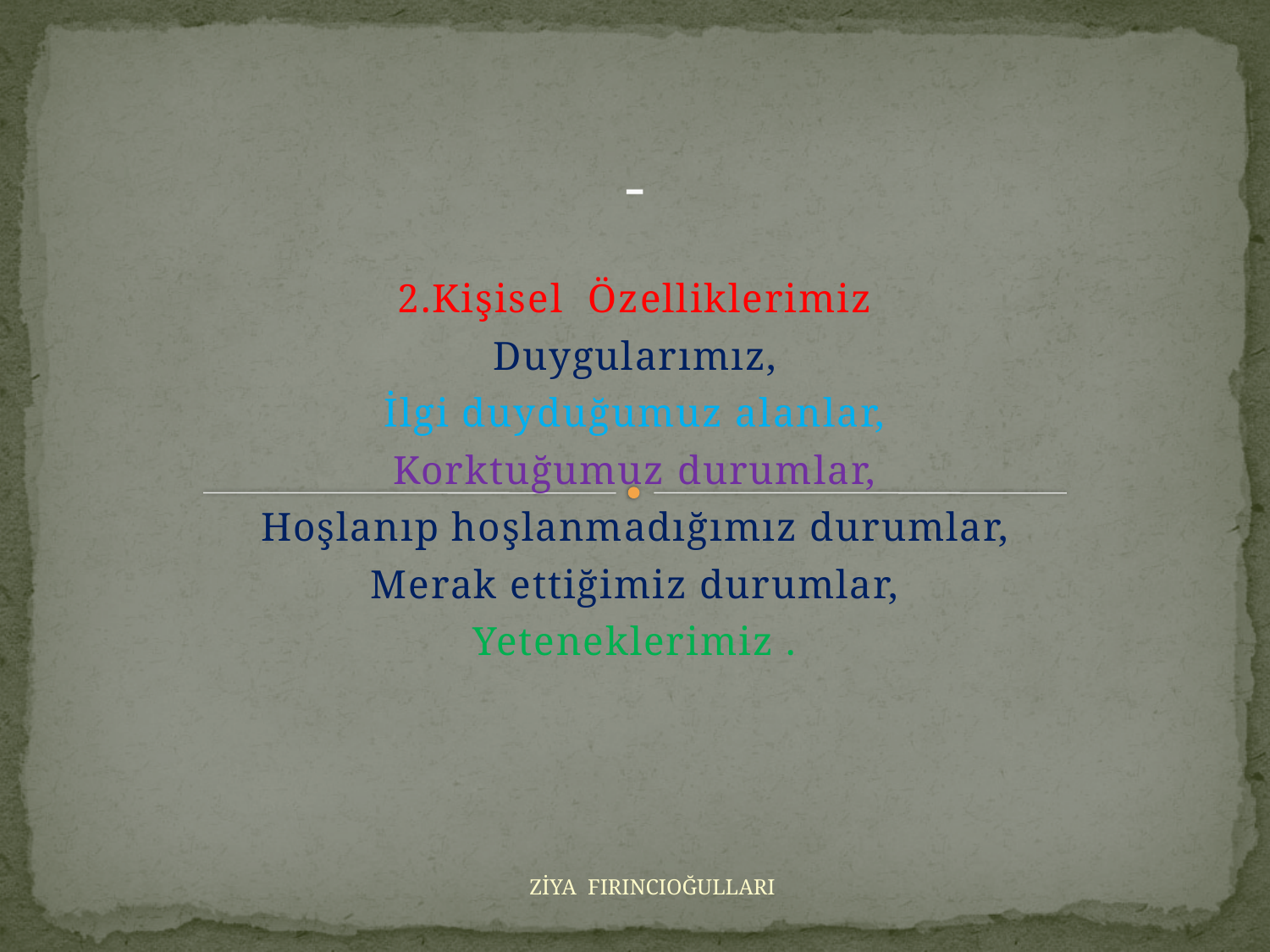

# -
2.Kişisel  Özelliklerimiz
Duygularımız,
İlgi duyduğumuz alanlar,
Korktuğumuz durumlar,
Hoşlanıp hoşlanmadığımız durumlar,
Merak ettiğimiz durumlar,
Yeteneklerimiz .
ZİYA  FIRINCIOĞULLARI